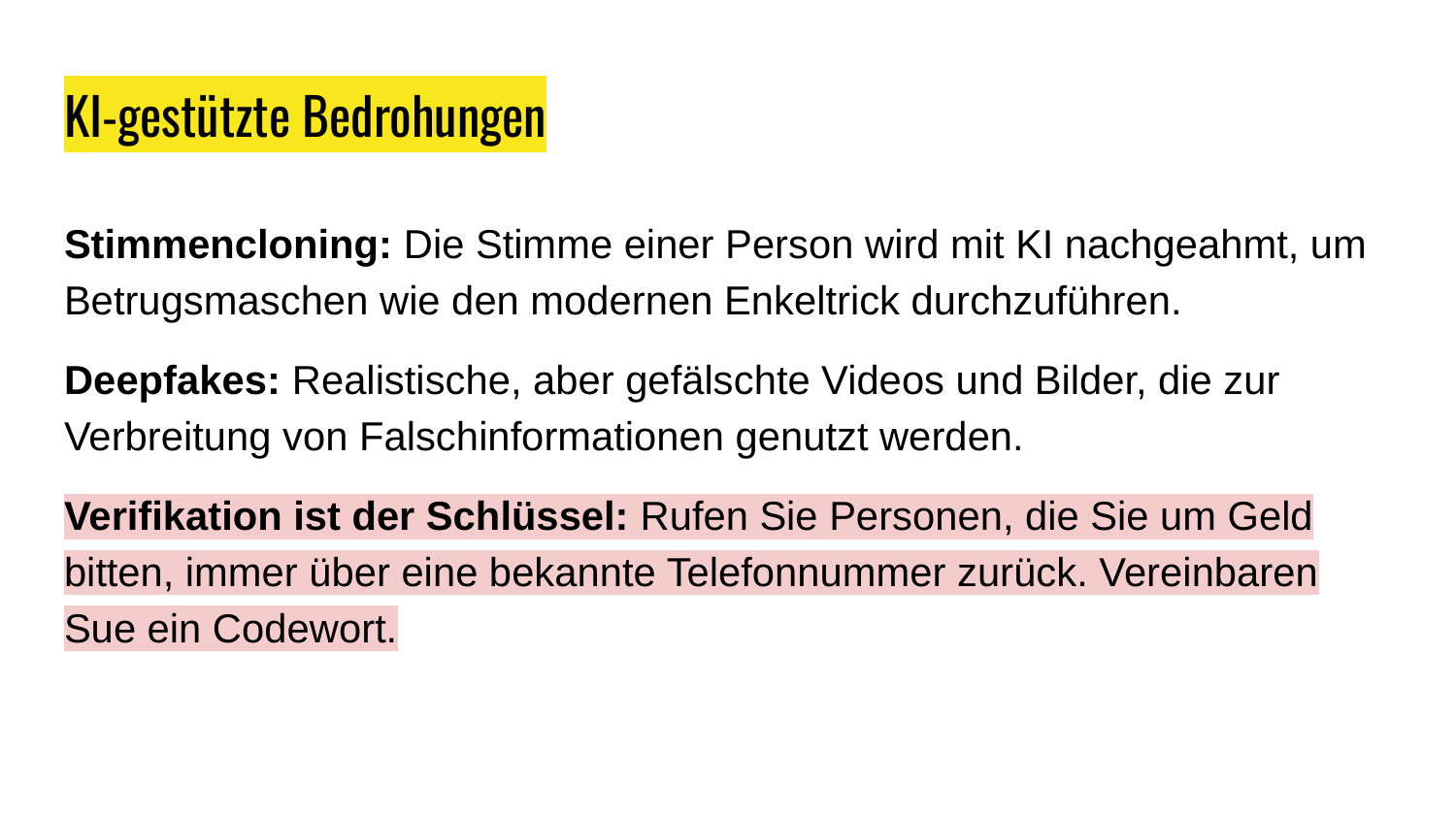

# KI-gestützte Bedrohungen
Stimmencloning: Die Stimme einer Person wird mit KI nachgeahmt, um Betrugsmaschen wie den modernen Enkeltrick durchzuführen.
Deepfakes: Realistische, aber gefälschte Videos und Bilder, die zur Verbreitung von Falschinformationen genutzt werden.
Verifikation ist der Schlüssel: Rufen Sie Personen, die Sie um Geld bitten, immer über eine bekannte Telefonnummer zurück. Vereinbaren Sue ein Codewort.